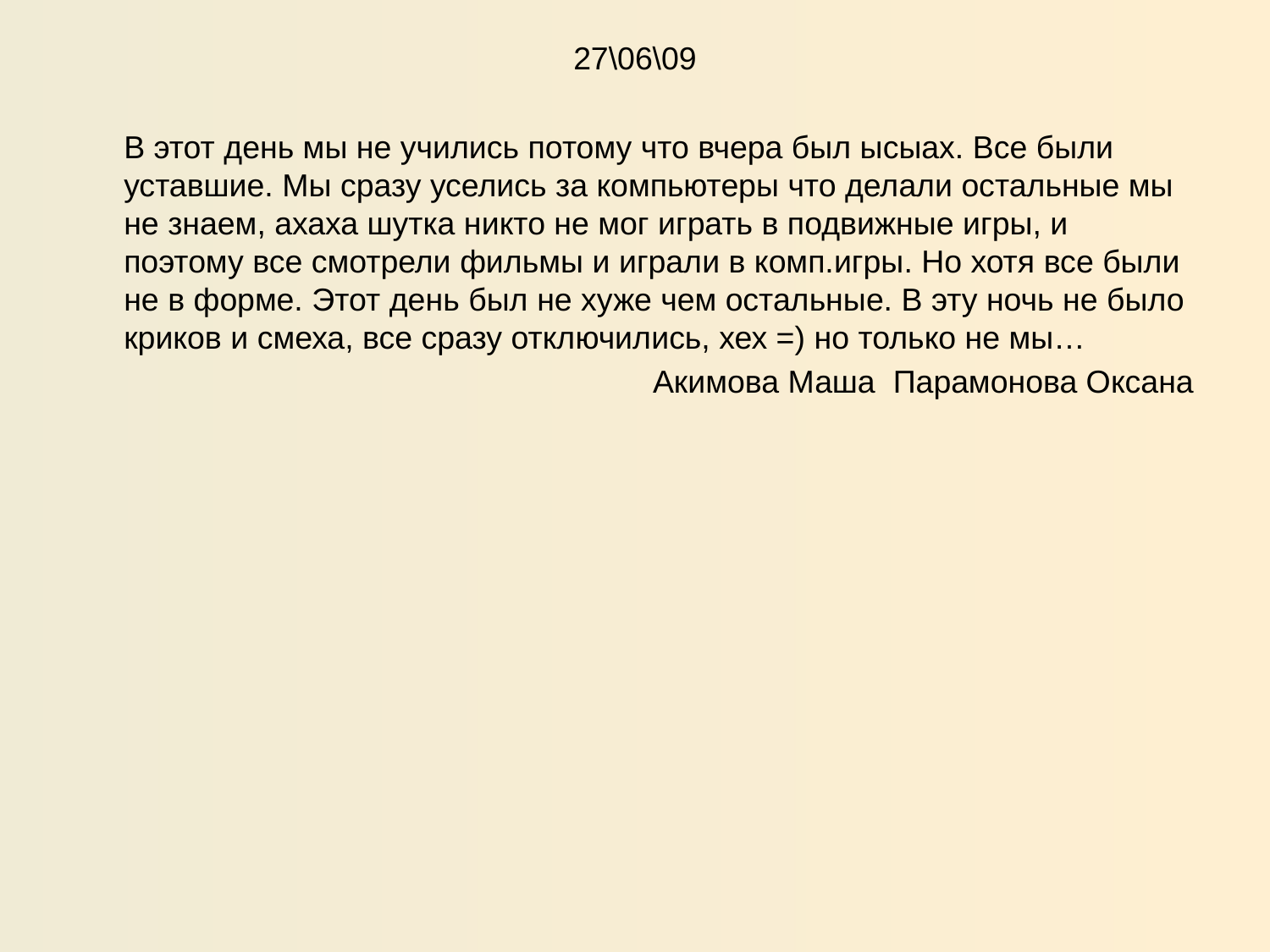

27\06\09

	В этот день мы не учились потому что вчера был ысыах. Все были уставшие. Мы сразу уселись за компьютеры что делали остальные мы не знаем, ахаха шутка никто не мог играть в подвижные игры, и поэтому все смотрели фильмы и играли в комп.игры. Но хотя все были не в форме. Этот день был не хуже чем остальные. В эту ночь не было криков и смеха, все сразу отключились, хех =) но только не мы…
Акимова Маша  Парамонова Оксана